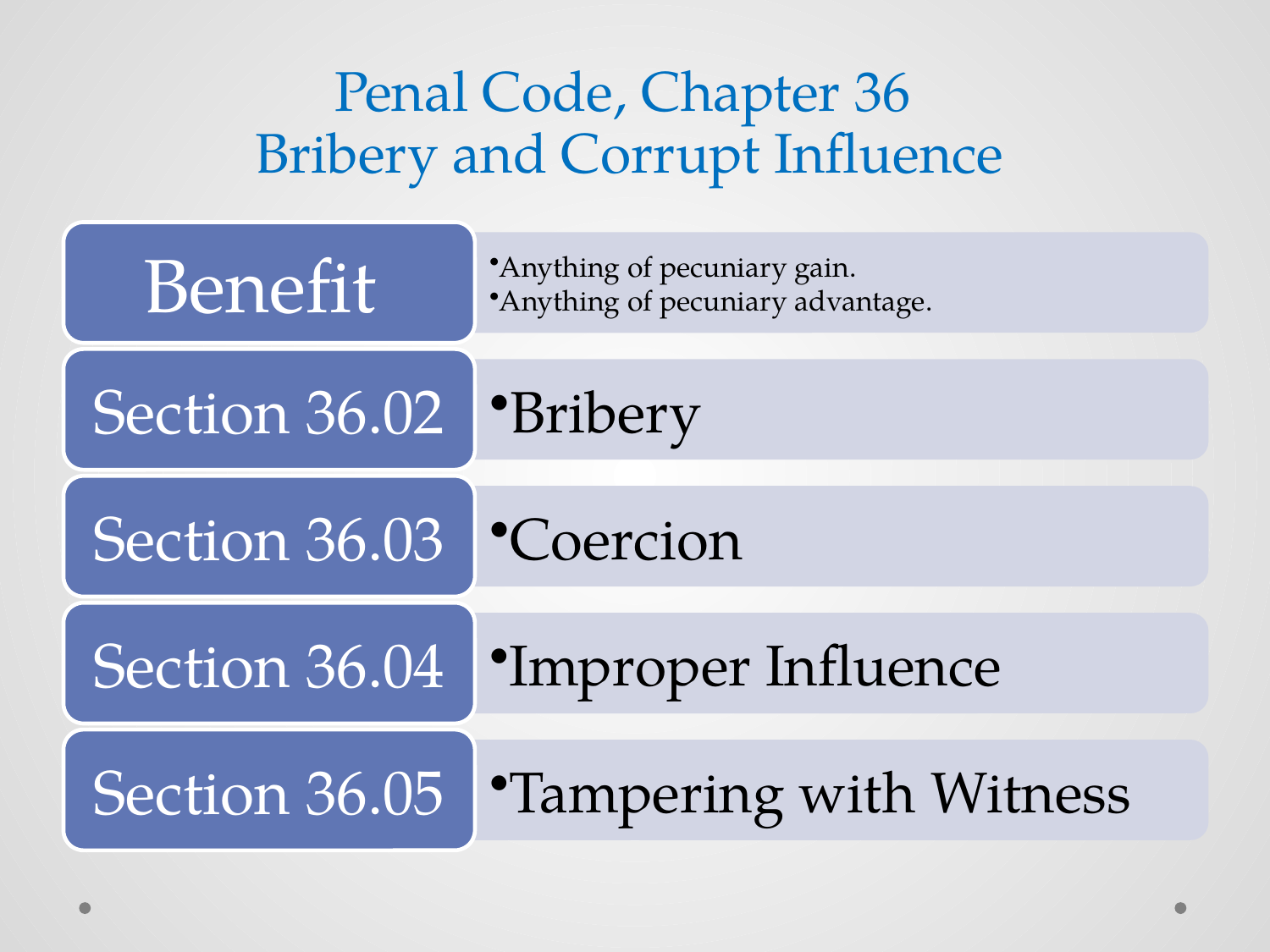

# Penal Code, Chapter 36 Bribery and Corrupt Influence
Benefit
Anything of pecuniary gain.
Anything of pecuniary advantage.
Section 36.02
Bribery
Section 36.03
Section 36.04
Improper Influence
Coercion
Section 36.05
Tampering with Witness